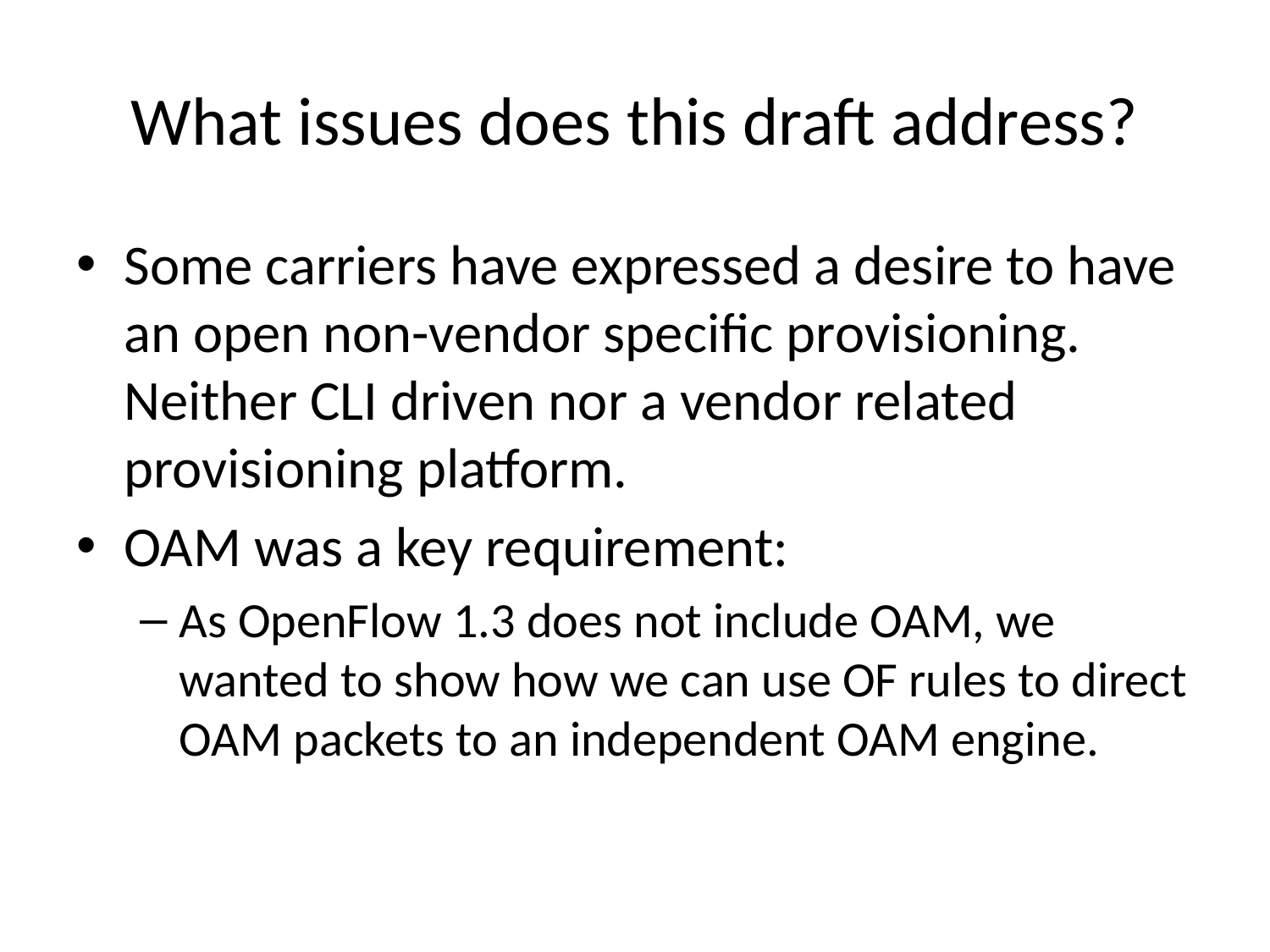

# What issues does this draft address?
Some carriers have expressed a desire to have an open non-vendor specific provisioning. Neither CLI driven nor a vendor related provisioning platform.
OAM was a key requirement:
As OpenFlow 1.3 does not include OAM, we wanted to show how we can use OF rules to direct OAM packets to an independent OAM engine.